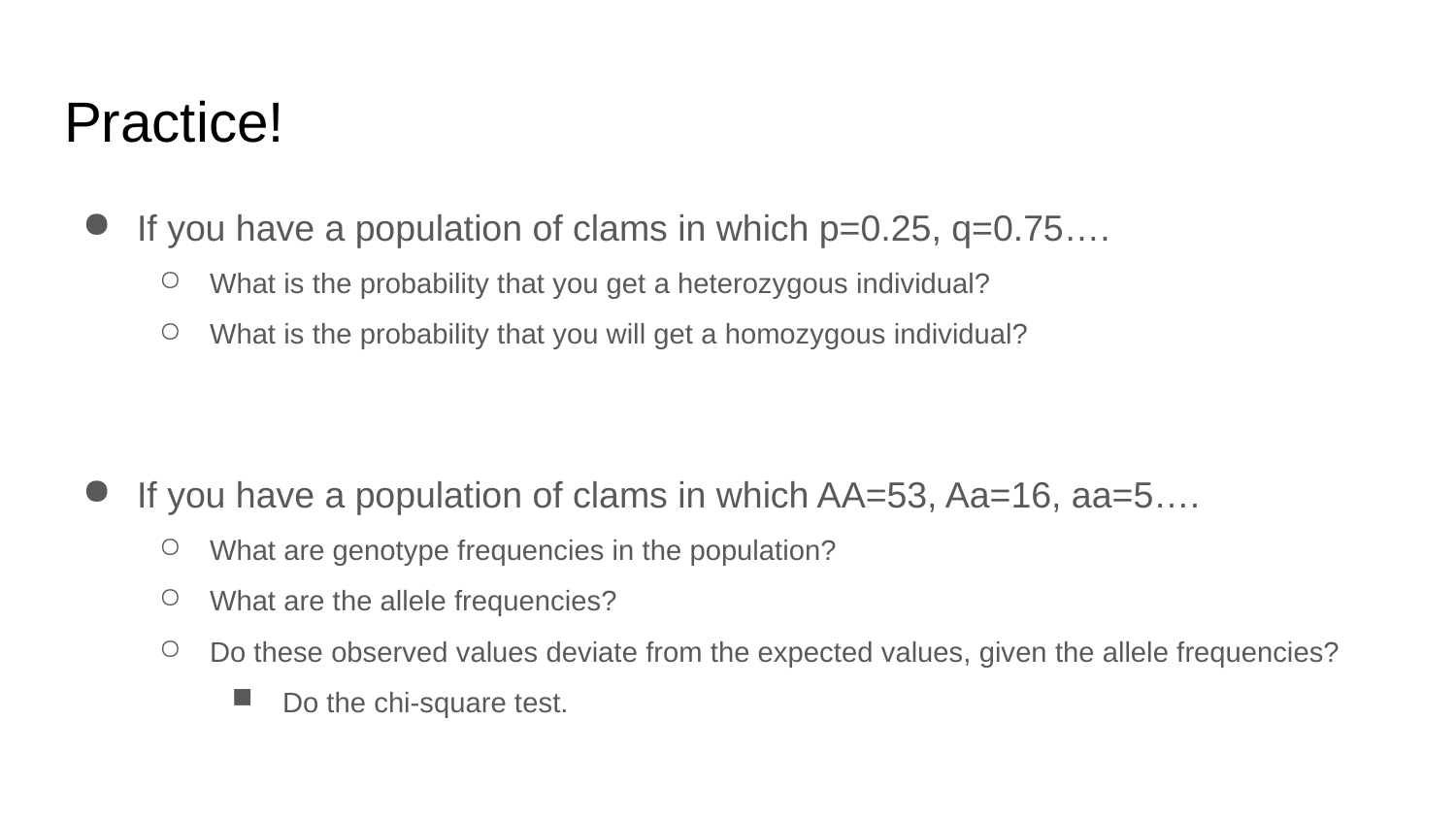

# Practice!
If you have a population of clams in which p=0.25, q=0.75….
What is the probability that you get a heterozygous individual?
What is the probability that you will get a homozygous individual?

If you have a population of clams in which AA=53, Aa=16, aa=5….
What are genotype frequencies in the population?
What are the allele frequencies?
Do these observed values deviate from the expected values, given the allele frequencies?
Do the chi-square test.